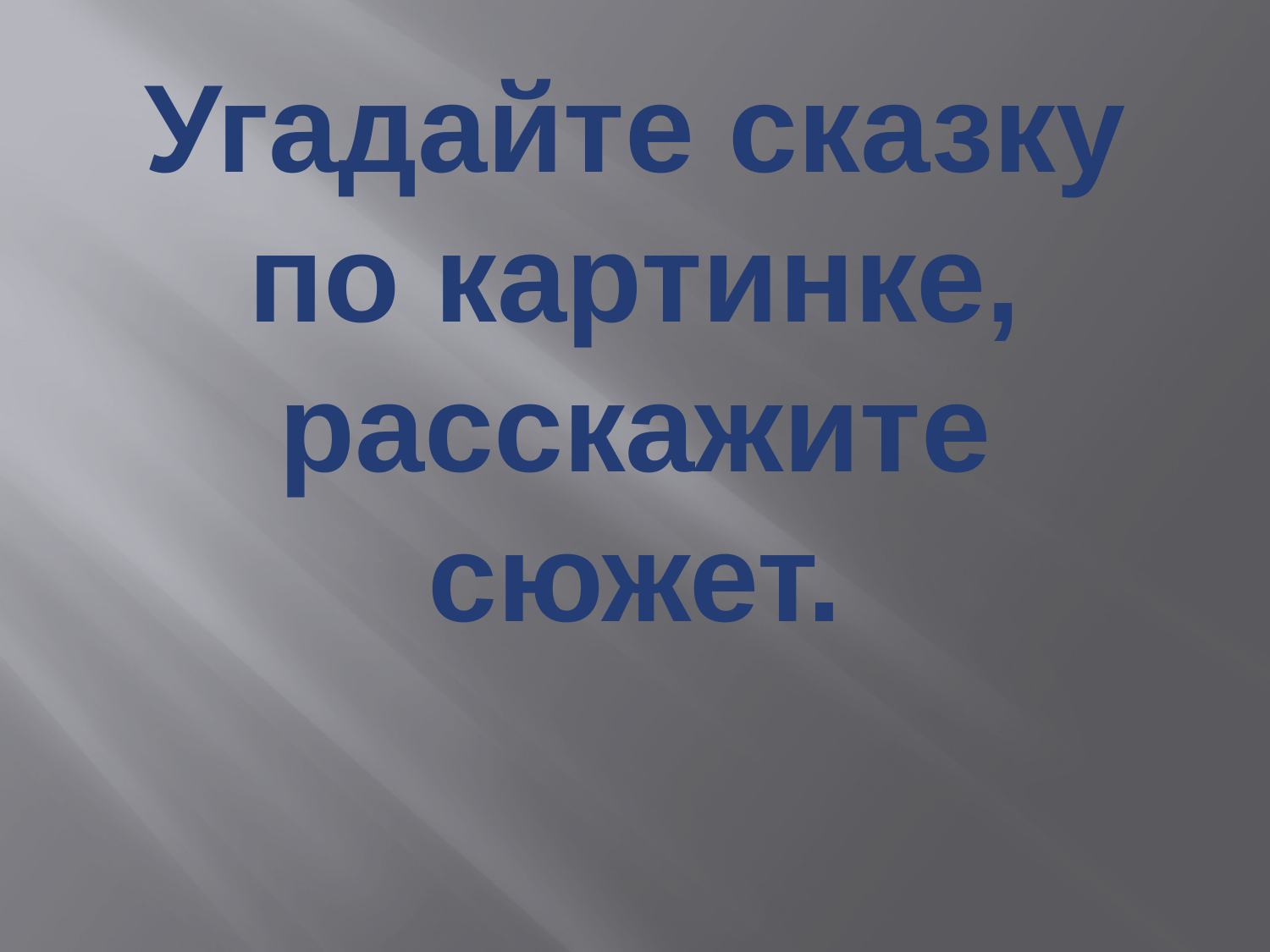

# Угадайте сказку по картинке, расскажите сюжет.